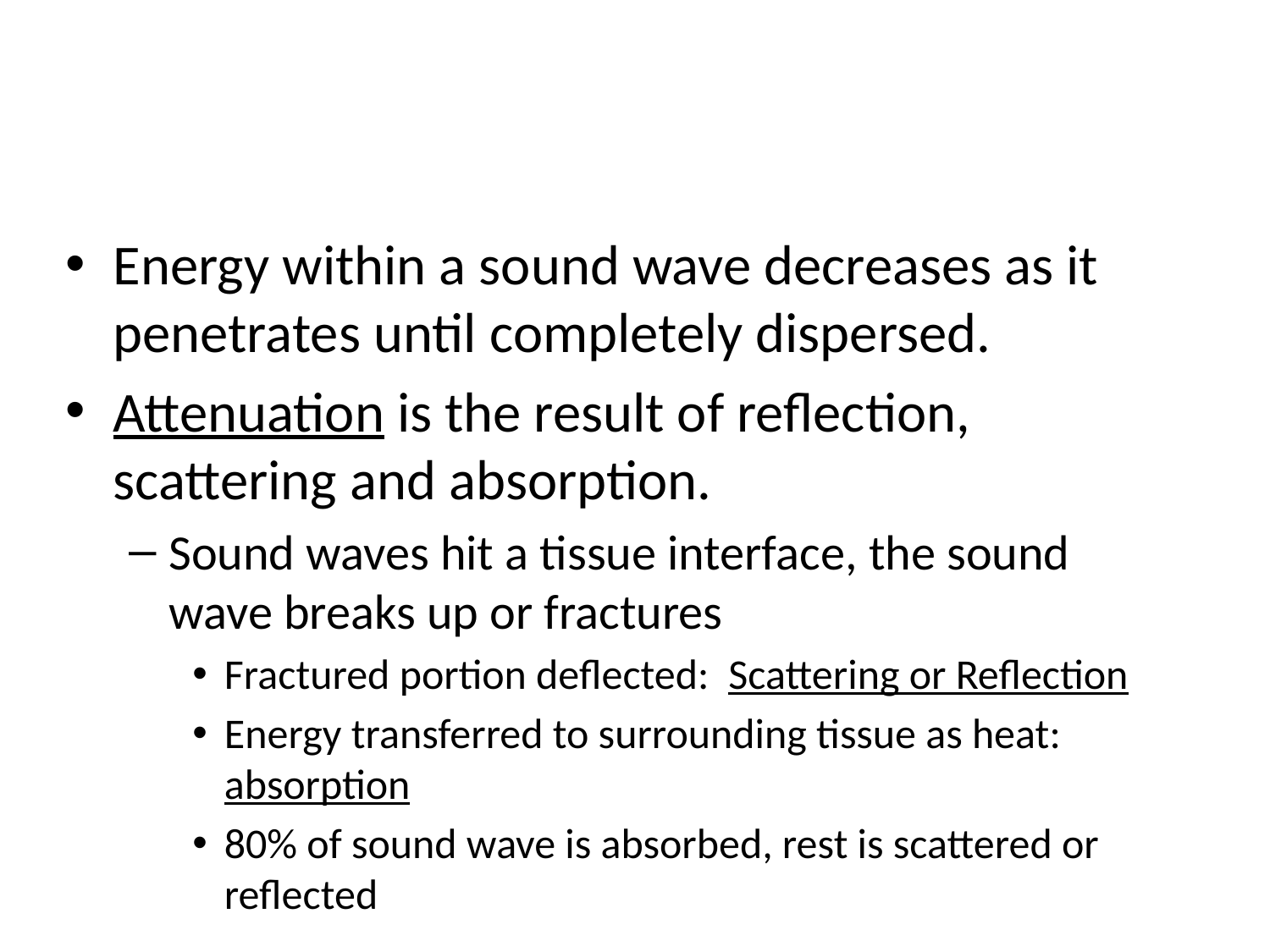

# Energy within a sound wave decreases as it penetrates until completely dispersed.
Attenuation is the result of reflection, scattering and absorption.
Sound waves hit a tissue interface, the sound wave breaks up or fractures
Fractured portion deflected:  Scattering or Reflection
Energy transferred to surrounding tissue as heat: absorption
80% of sound wave is absorbed, rest is scattered or reflected